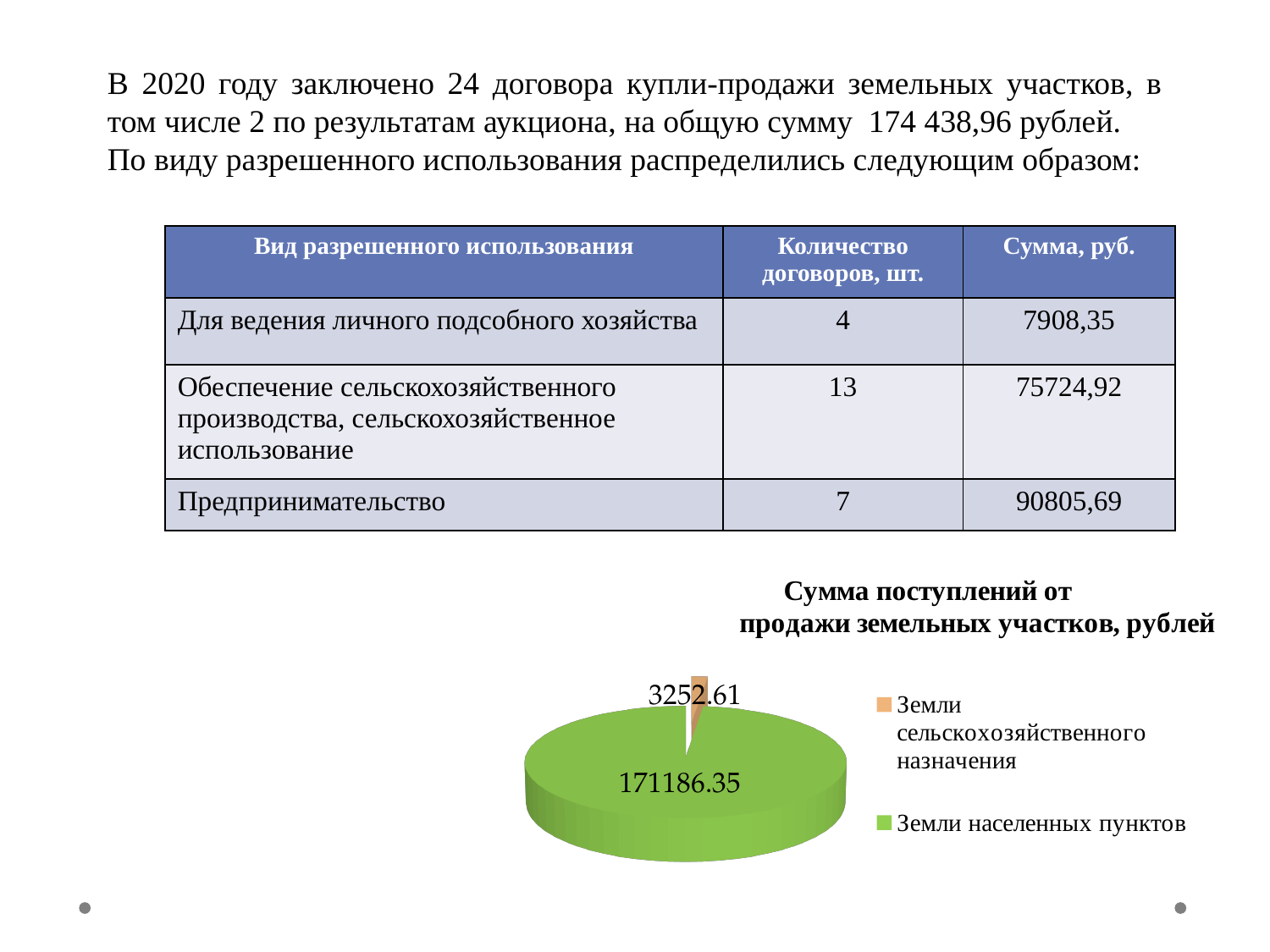

В 2020 году заключено 24 договора купли-продажи земельных участков, в том числе 2 по результатам аукциона, на общую сумму  174 438,96 рублей.
По виду разрешенного использования распределились следующим образом:
| Вид разрешенного использования | Количество договоров, шт. | Сумма, руб. |
| --- | --- | --- |
| Для ведения личного подсобного хозяйства | 4 | 7908,35 |
| Обеспечение сельскохозяйственного производства, сельскохозяйственное использование | 13 | 75724,92 |
| Предпринимательство | 7 | 90805,69 |

[unsupported chart]